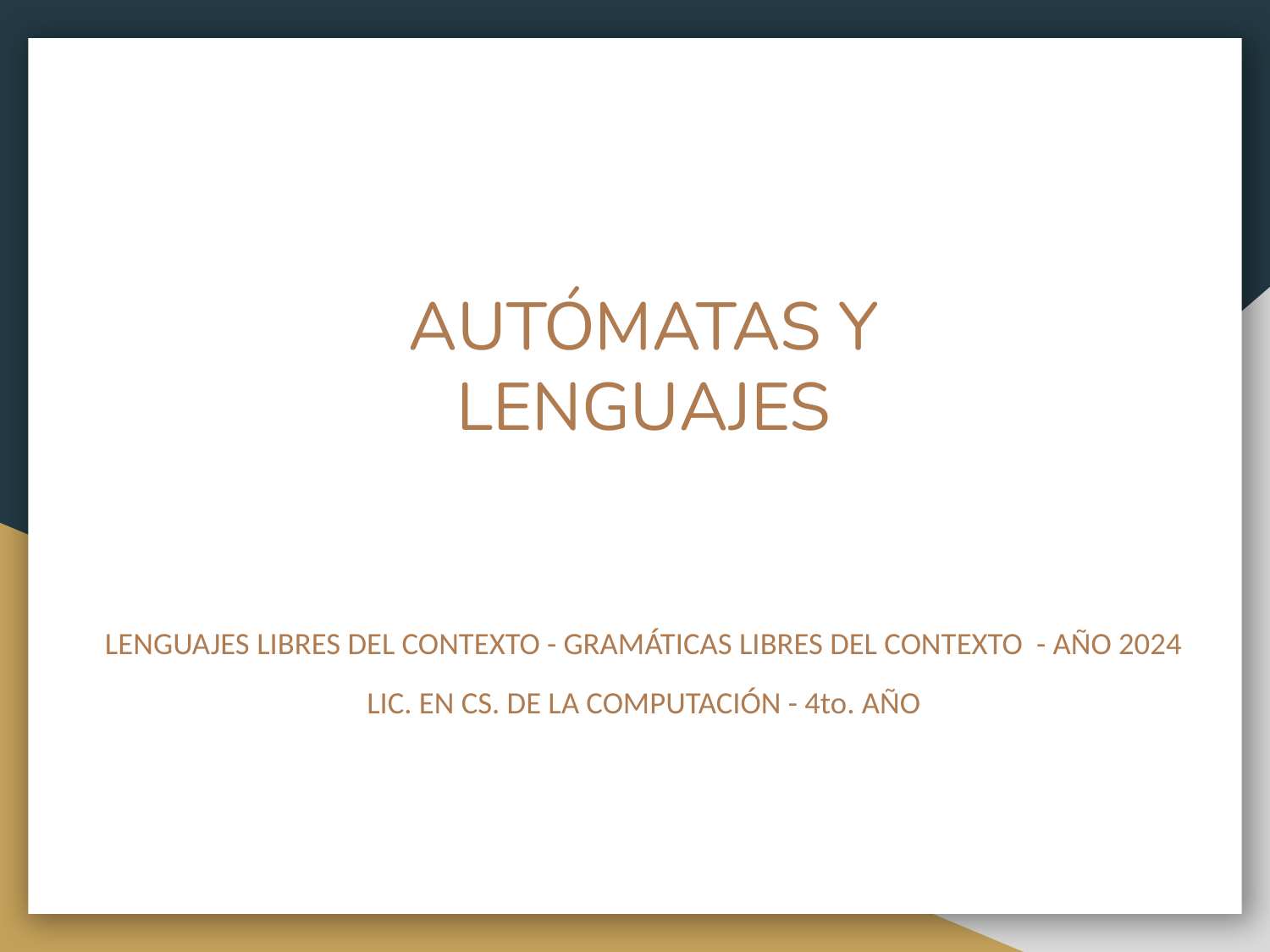

AUTÓMATAS Y LENGUAJES
Autómatas y Lenguajes
Año 2023

LENGUAJES LIBRES DEL CONTEXTO - GRAMÁTICAS LIBRES DEL CONTEXTO  - AÑO 2024

LIC. EN CS. DE LA COMPUTACIÓN - 4to. AÑO